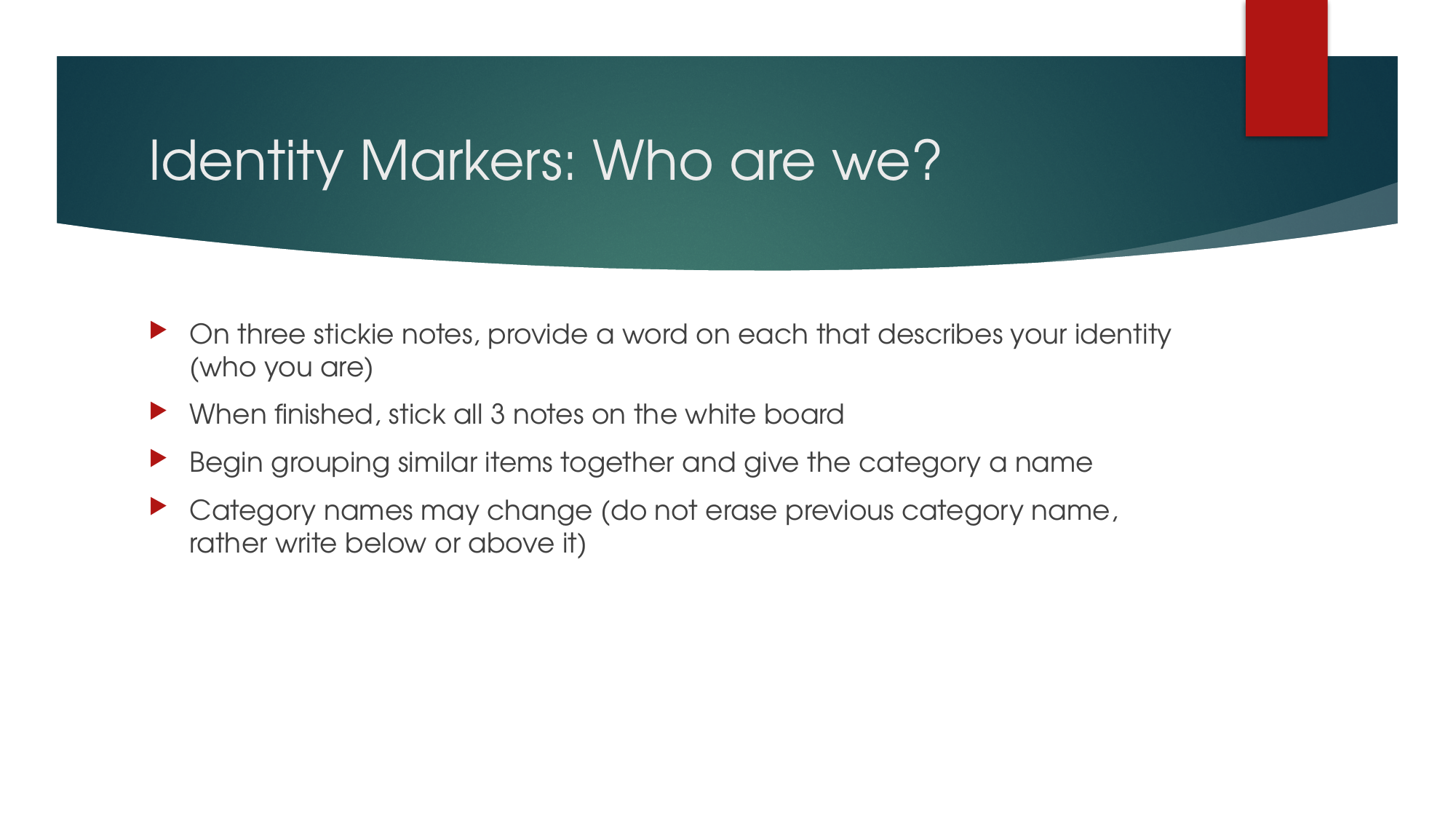

# Identity Markers: Who are we?
On three stickie notes, provide a word on each that describes your identity (who you are)
When finished, stick all 3 notes on the white board
Begin grouping similar items together and give the category a name
Category names may change (do not erase previous category name, rather write below or above it)